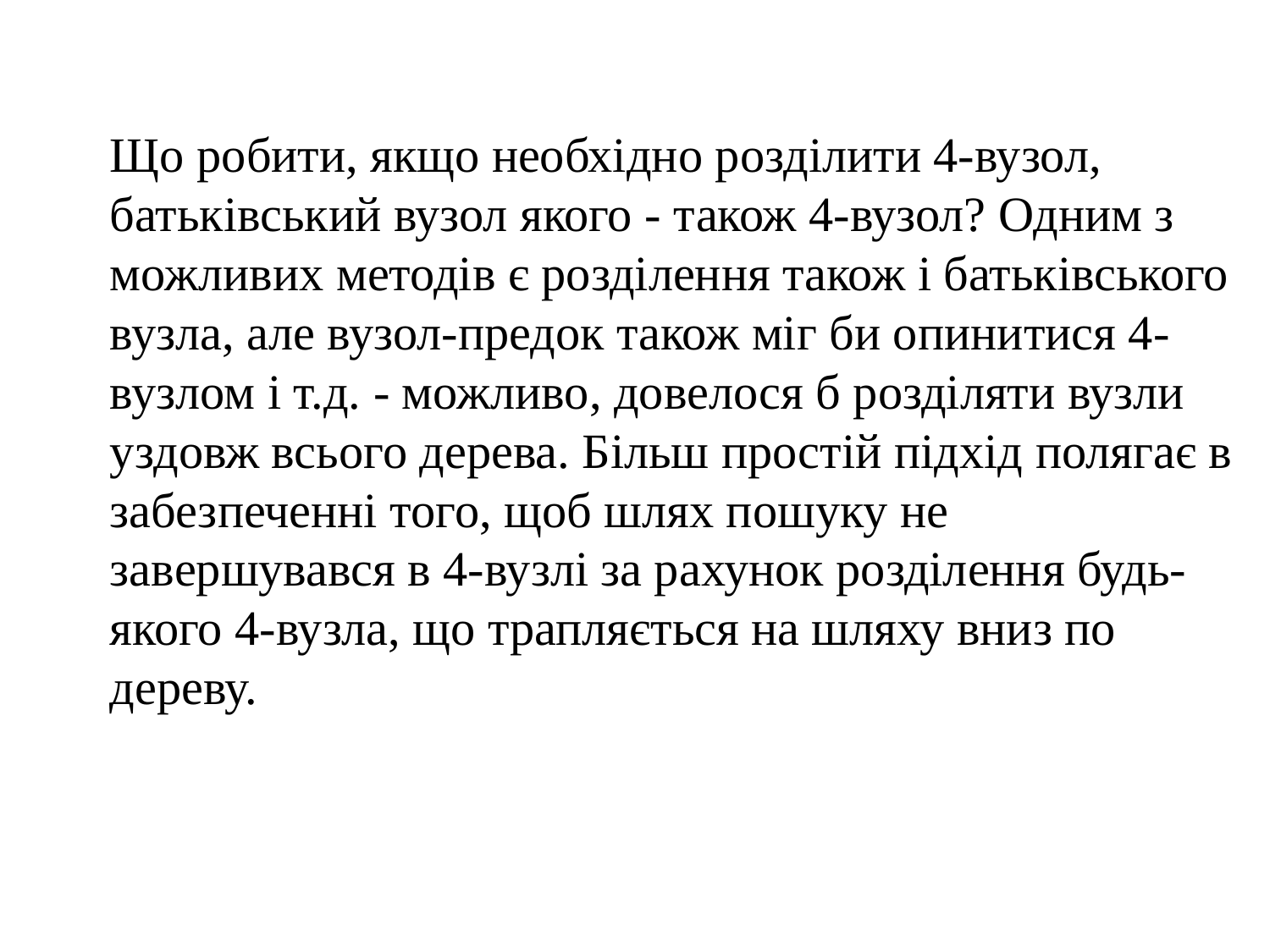

Що робити, якщо необхідно розділити 4-вузол, батьківський вузол якого - також 4-вузол? Одним з можливих методів є розділення також і батьківського вузла, але вузол-предок також міг би опинитися 4-вузлом і т.д. - можливо, довелося б розділяти вузли уздовж всього дерева. Більш простій підхід полягає в забезпеченні того, щоб шлях пошуку не завершувався в 4-вузлі за рахунок розділення будь-якого 4-вузла, що трапляється на шляху вниз по дереву.